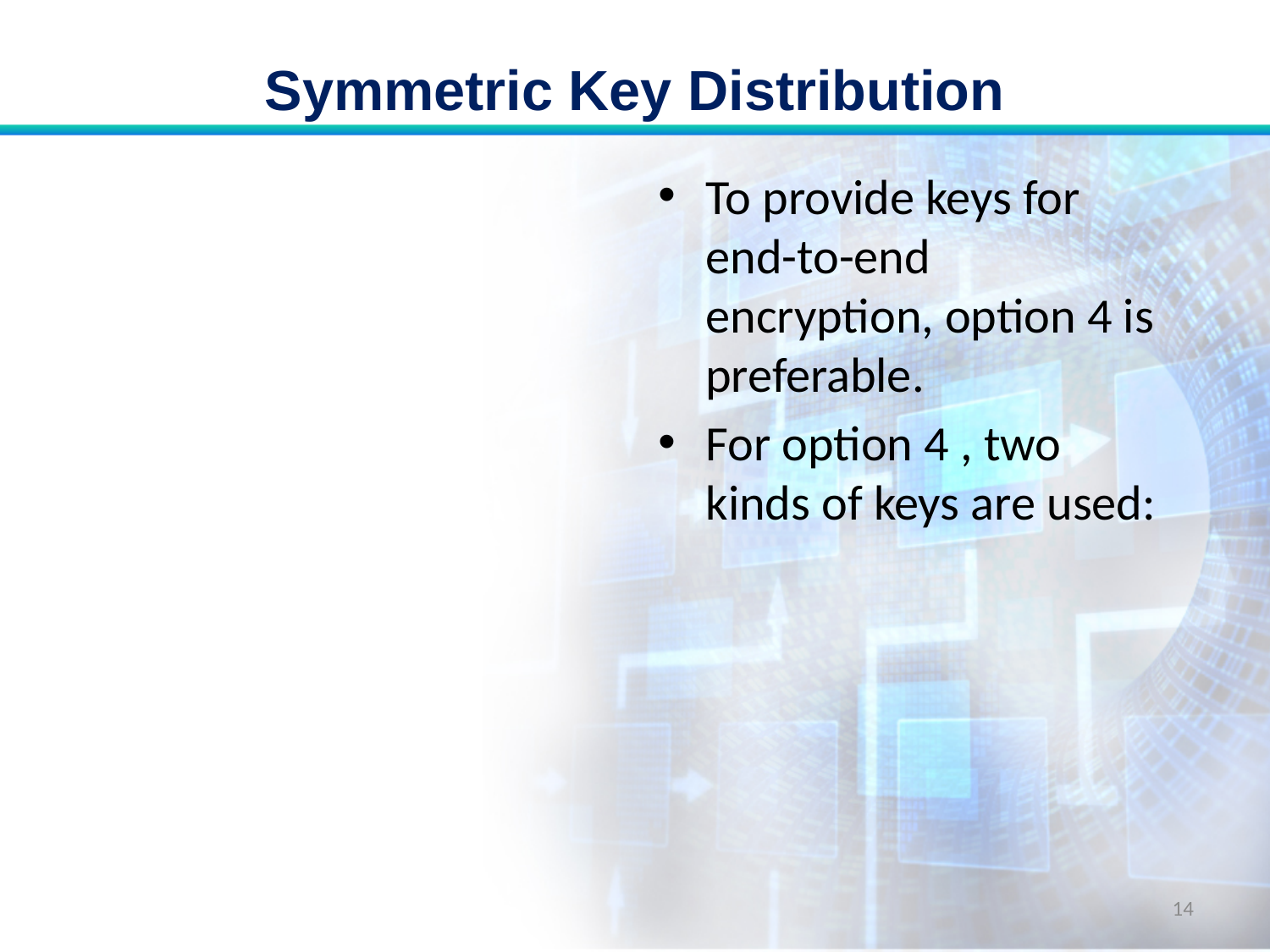

# Symmetric Key Distribution
To provide keys for end-to-end encryption, option 4 is preferable.
For option 4 , two kinds of keys are used:

14